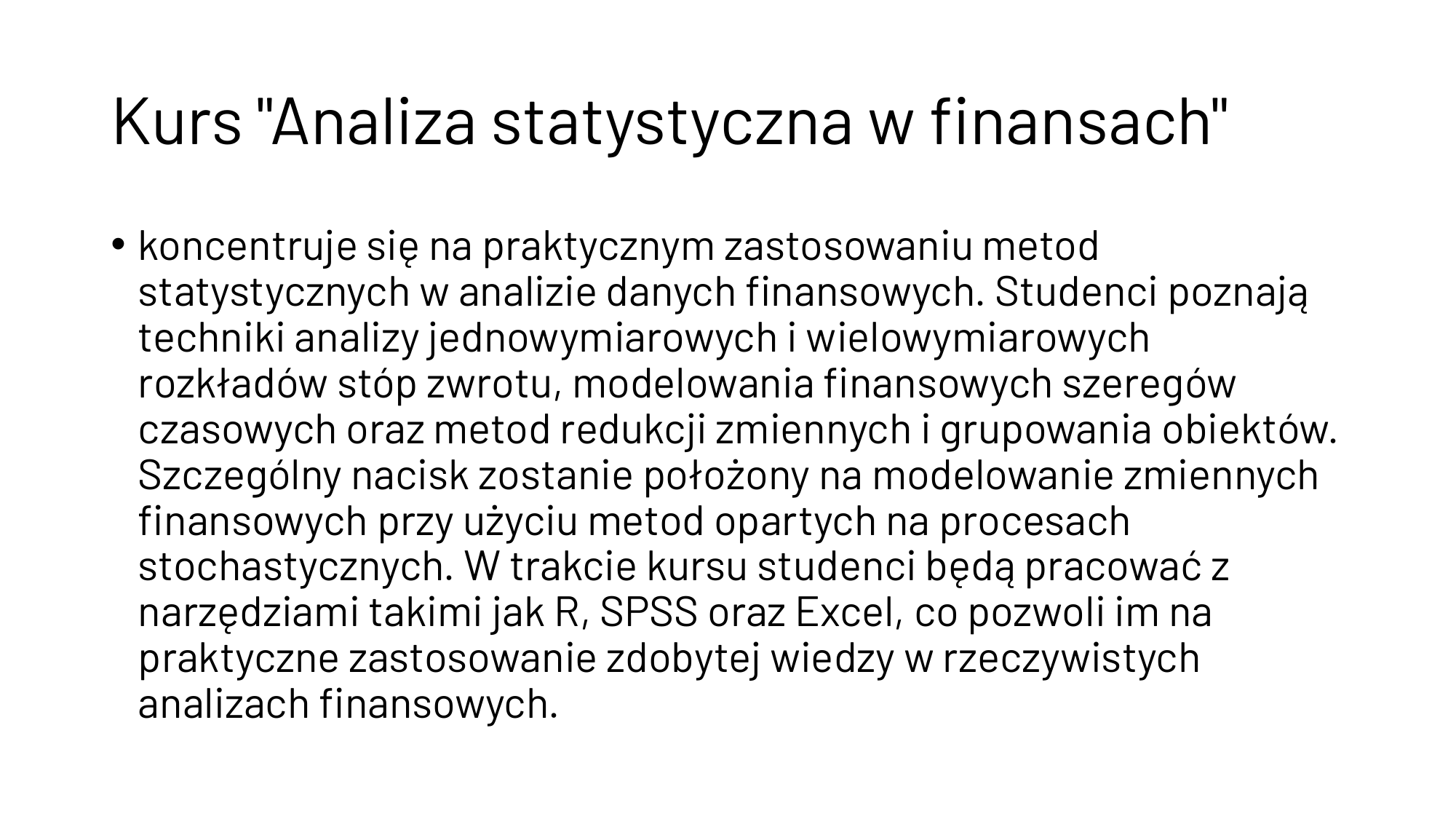

# Kurs "Analiza statystyczna w finansach"
koncentruje się na praktycznym zastosowaniu metod statystycznych w analizie danych finansowych. Studenci poznają techniki analizy jednowymiarowych i wielowymiarowych rozkładów stóp zwrotu, modelowania finansowych szeregów czasowych oraz metod redukcji zmiennych i grupowania obiektów. Szczególny nacisk zostanie położony na modelowanie zmiennych finansowych przy użyciu metod opartych na procesach stochastycznych. W trakcie kursu studenci będą pracować z narzędziami takimi jak R, SPSS oraz Excel, co pozwoli im na praktyczne zastosowanie zdobytej wiedzy w rzeczywistych analizach finansowych.